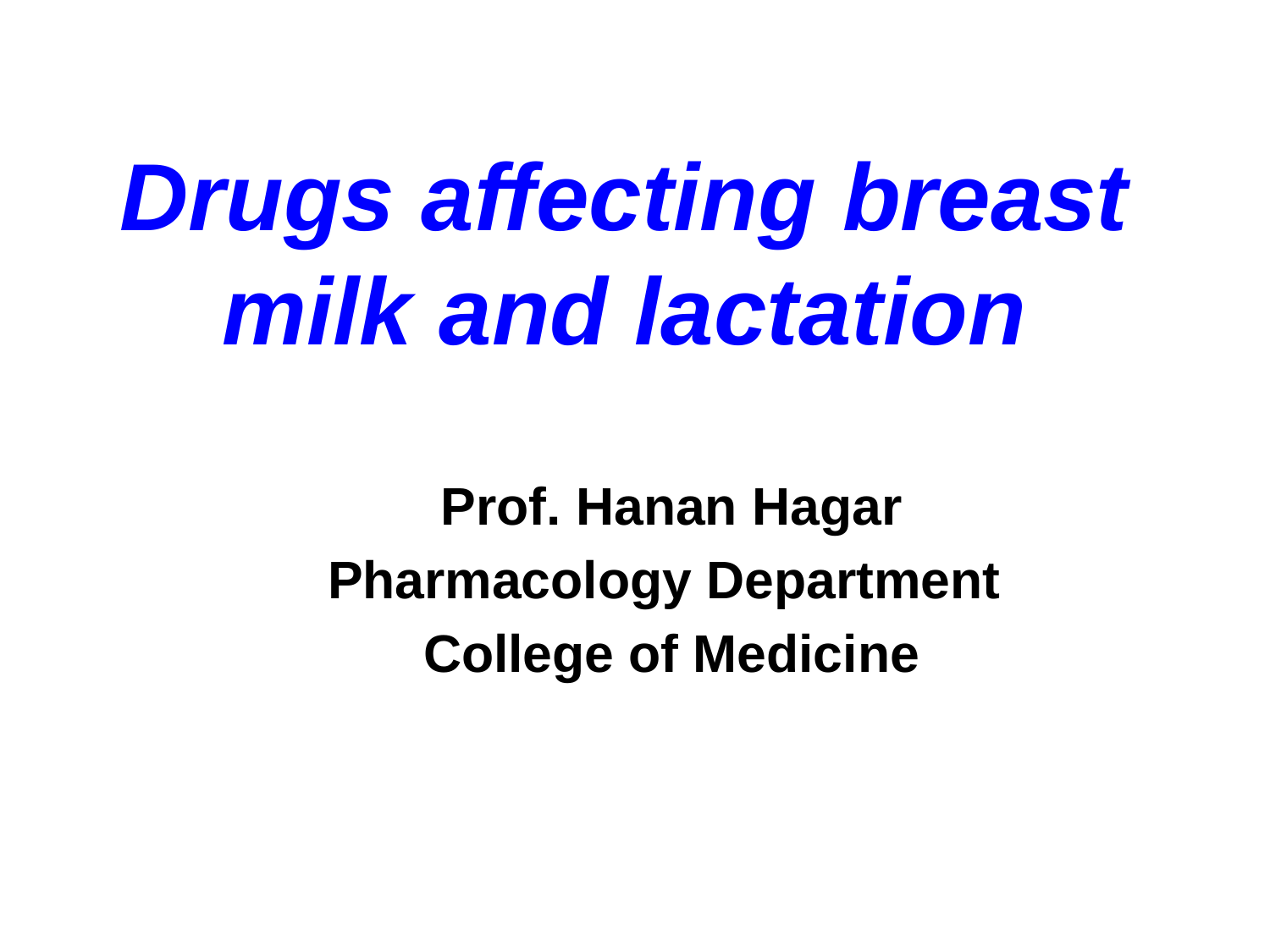

Drugs affecting breast milk and lactation
Prof. Hanan Hagar
Pharmacology Department
College of Medicine